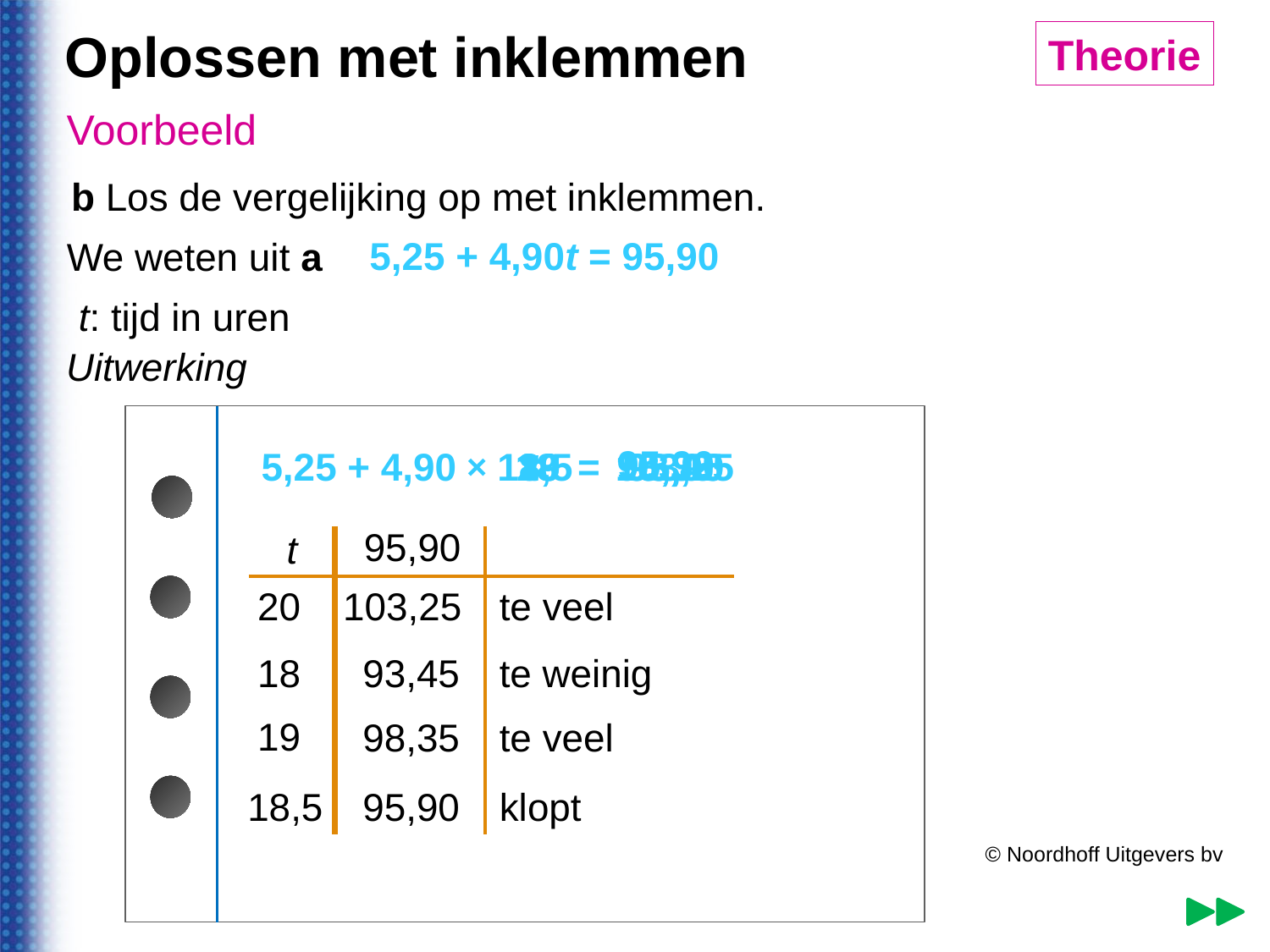

Oplossen met inklemmen
Theorie
© Noordhoff Uitgevers bv
Voorbeeld

b Los de vergelijking op met inklemmen.
5,25 + 4,90t = 95,90
We weten uit a
t: tijd in uren
Uitwerking

95,90
98,35
5,25 + 4,90
18
19
t
=
103,25
95,90
18,5
20
93,45
×

95,90
t

20
103,25
te veel
18
93,45
te weinig

19
98,35
te veel

18,5
95,90
klopt
© Noordhoff Uitgevers bv